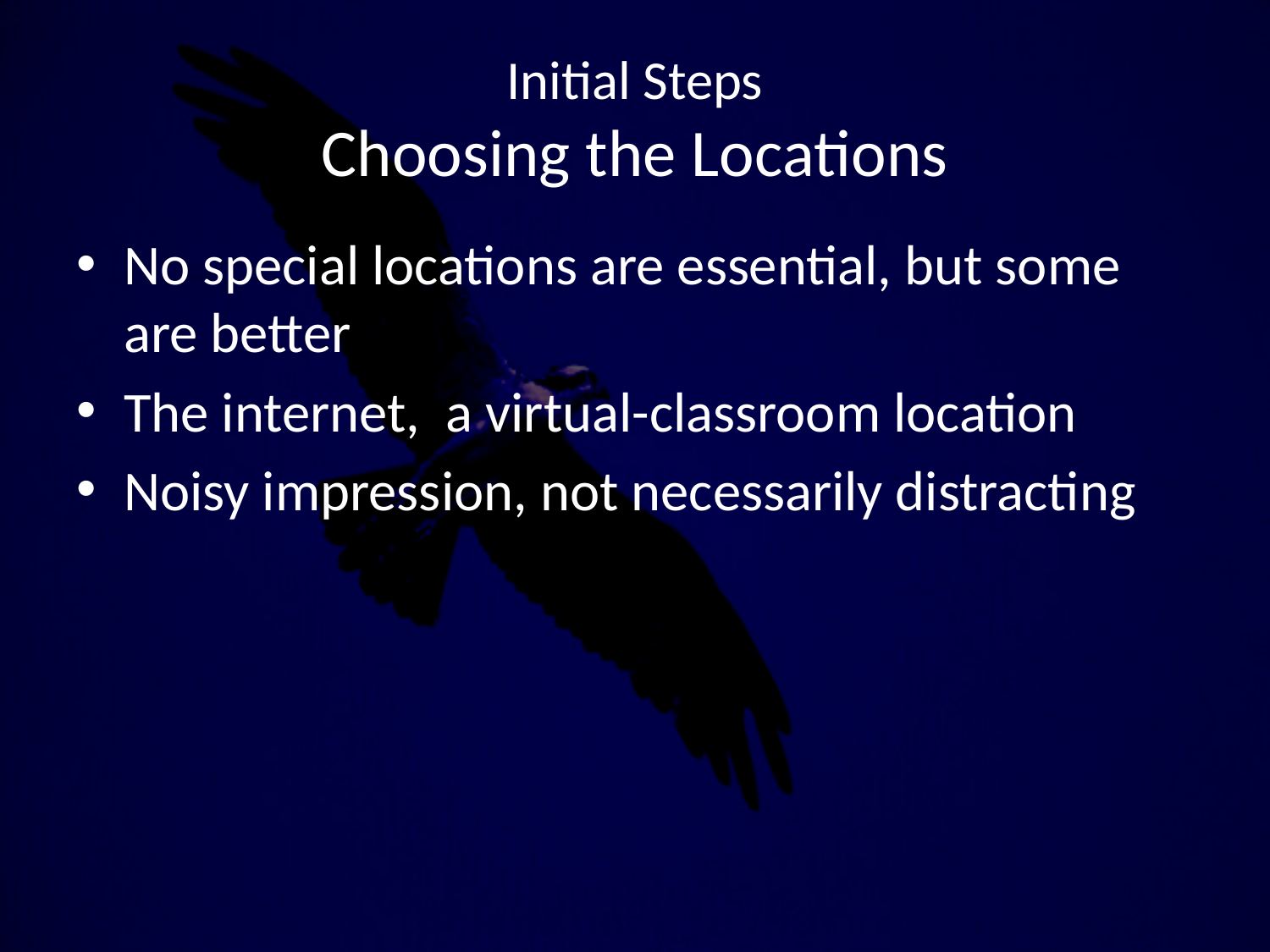

# Initial Steps Choosing the Locations
No special locations are essential, but some are better
The internet,  a virtual-classroom location
Noisy impression, not necessarily distracting